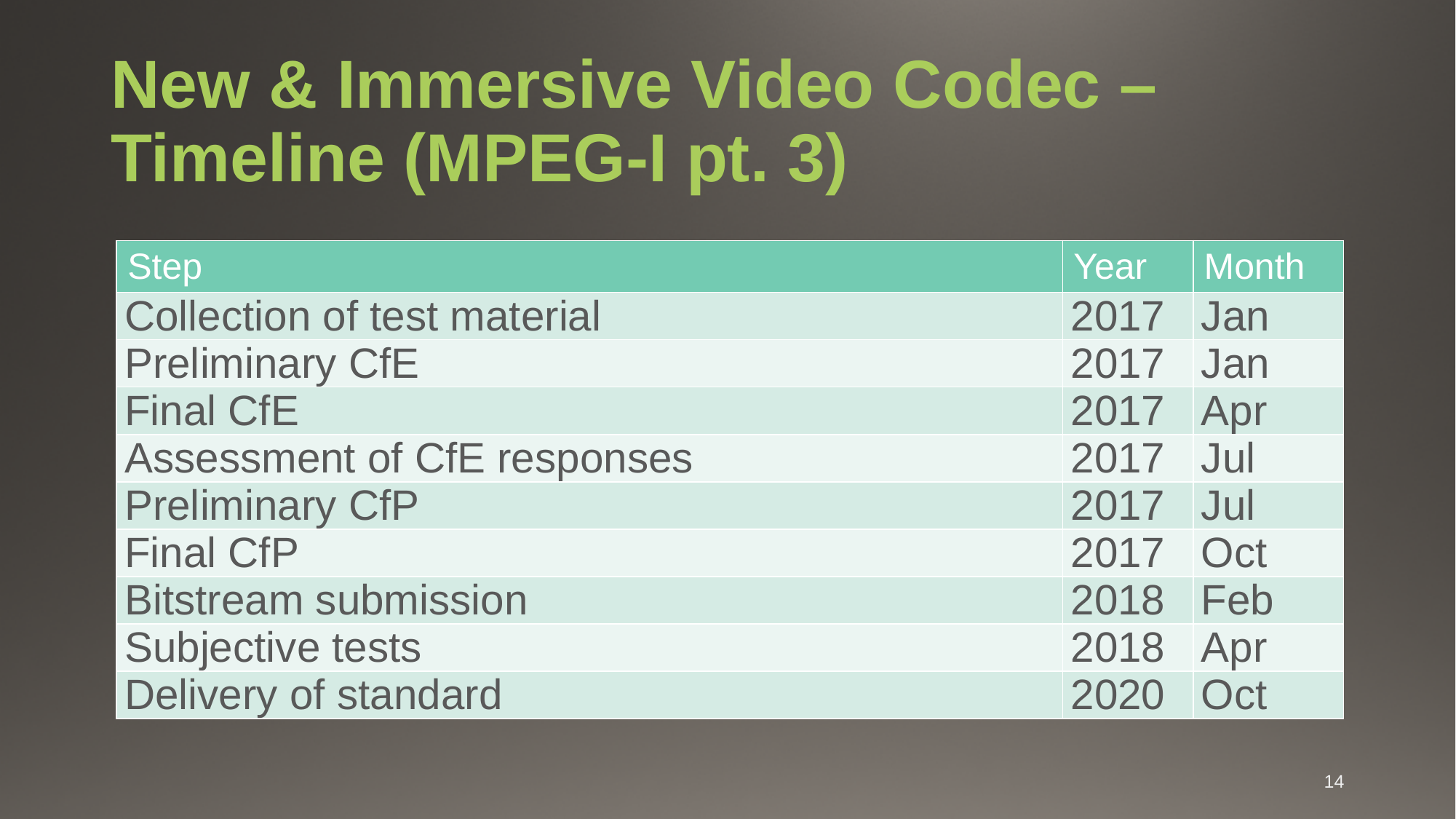

# New & Immersive Video Codec – Timeline (MPEG-I pt. 3)
| Step | Year | Month |
| --- | --- | --- |
| Collection of test material | 2017 | Jan |
| Preliminary CfE | 2017 | Jan |
| Final CfE | 2017 | Apr |
| Assessment of CfE responses | 2017 | Jul |
| Preliminary CfP | 2017 | Jul |
| Final CfP | 2017 | Oct |
| Bitstream submission | 2018 | Feb |
| Subjective tests | 2018 | Apr |
| Delivery of standard | 2020 | Oct |
14